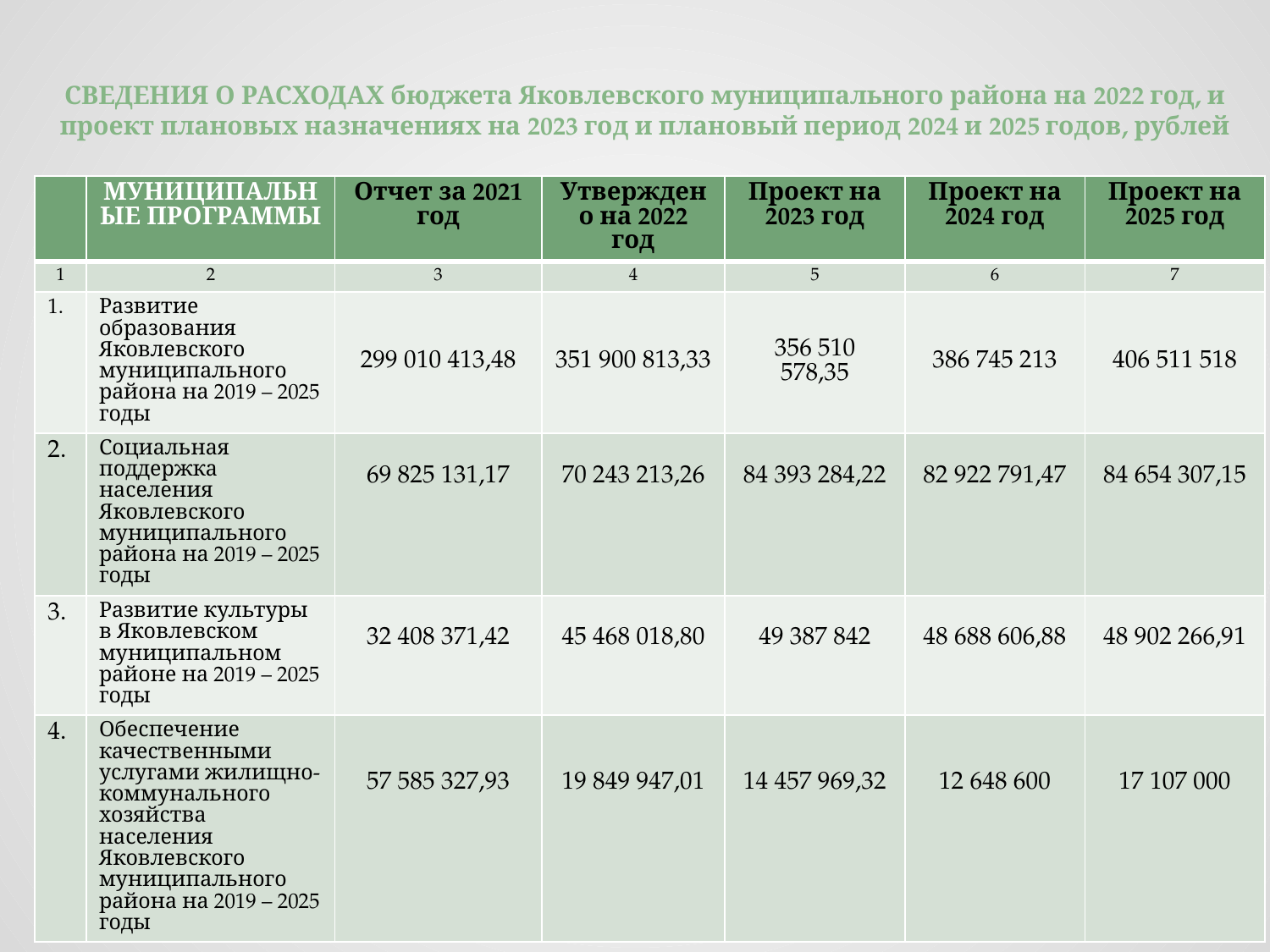

# СВЕДЕНИЯ О РАСХОДАХ бюджета Яковлевского муниципального района на 2022 год, и проект плановых назначениях на 2023 год и плановый период 2024 и 2025 годов, рублей
|  | МУНИЦИПАЛЬНЫЕ ПРОГРАММЫ | Отчет за 2021 год | Утверждено на 2022 год | Проект на 2023 год | Проект на 2024 год | Проект на 2025 год |
| --- | --- | --- | --- | --- | --- | --- |
| 1 | 2 | 3 | 4 | 5 | 6 | 7 |
| 1. | Развитие образования Яковлевского муниципального района на 2019 – 2025 годы | 299 010 413,48 | 351 900 813,33 | 356 510 578,35 | 386 745 213 | 406 511 518 |
| 2. | Социальная поддержка населения Яковлевского муниципального района на 2019 – 2025 годы | 69 825 131,17 | 70 243 213,26 | 84 393 284,22 | 82 922 791,47 | 84 654 307,15 |
| 3. | Развитие культуры в Яковлевском муниципальном районе на 2019 – 2025 годы | 32 408 371,42 | 45 468 018,80 | 49 387 842 | 48 688 606,88 | 48 902 266,91 |
| 4. | Обеспечение качественными услугами жилищно-коммунального хозяйства населения Яковлевского муниципального района на 2019 – 2025 годы | 57 585 327,93 | 19 849 947,01 | 14 457 969,32 | 12 648 600 | 17 107 000 |